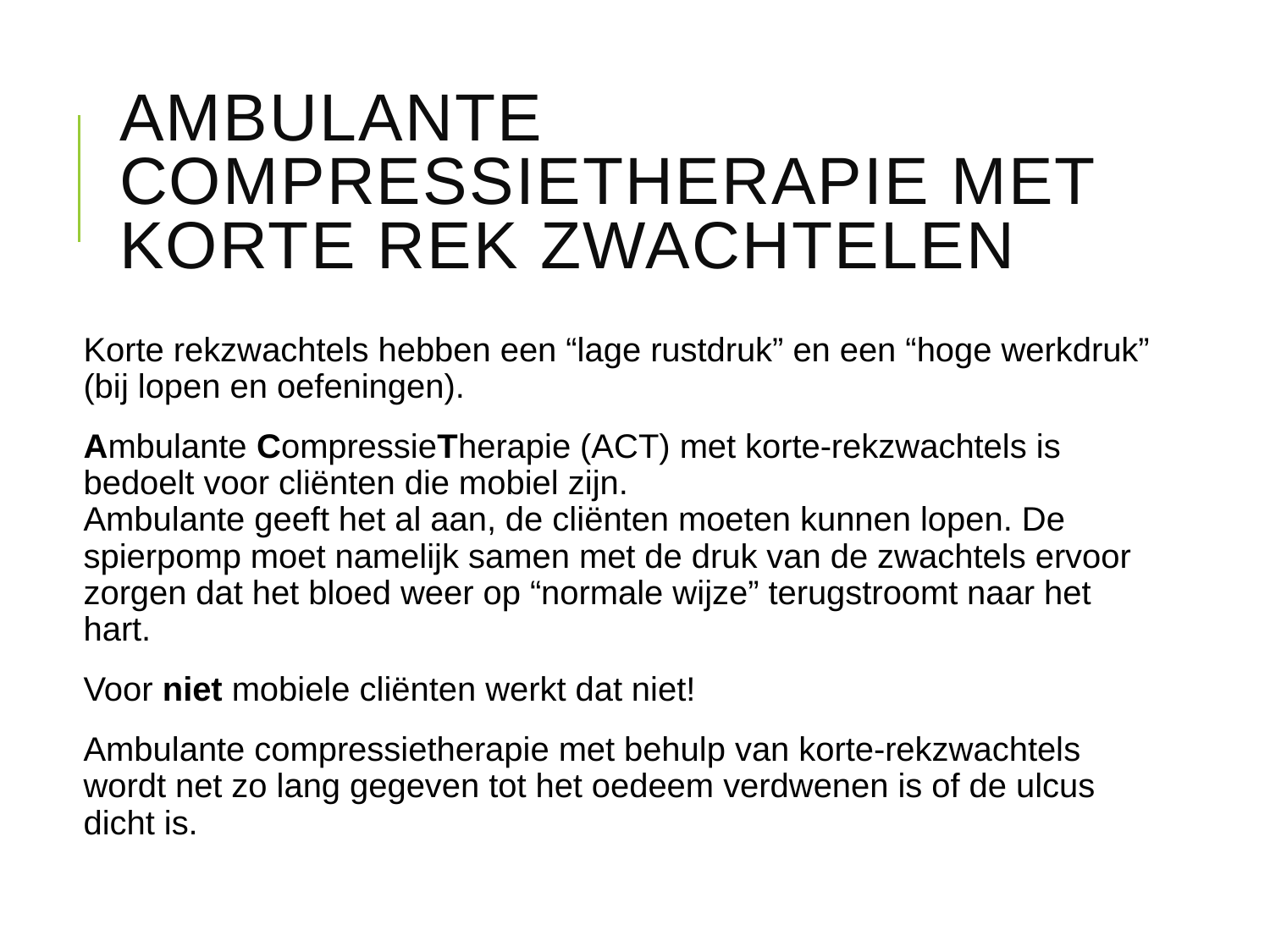

# Ambulante Compressietherapie met korte rek zwachtelen
Korte rekzwachtels hebben een “lage rustdruk” en een “hoge werkdruk” (bij lopen en oefeningen).
Ambulante CompressieTherapie (ACT) met korte-rekzwachtels is bedoelt voor cliënten die mobiel zijn.
Ambulante geeft het al aan, de cliënten moeten kunnen lopen. De spierpomp moet namelijk samen met de druk van de zwachtels ervoor zorgen dat het bloed weer op “normale wijze” terugstroomt naar het hart.
Voor niet mobiele cliënten werkt dat niet!
Ambulante compressietherapie met behulp van korte-rekzwachtels wordt net zo lang gegeven tot het oedeem verdwenen is of de ulcus dicht is.